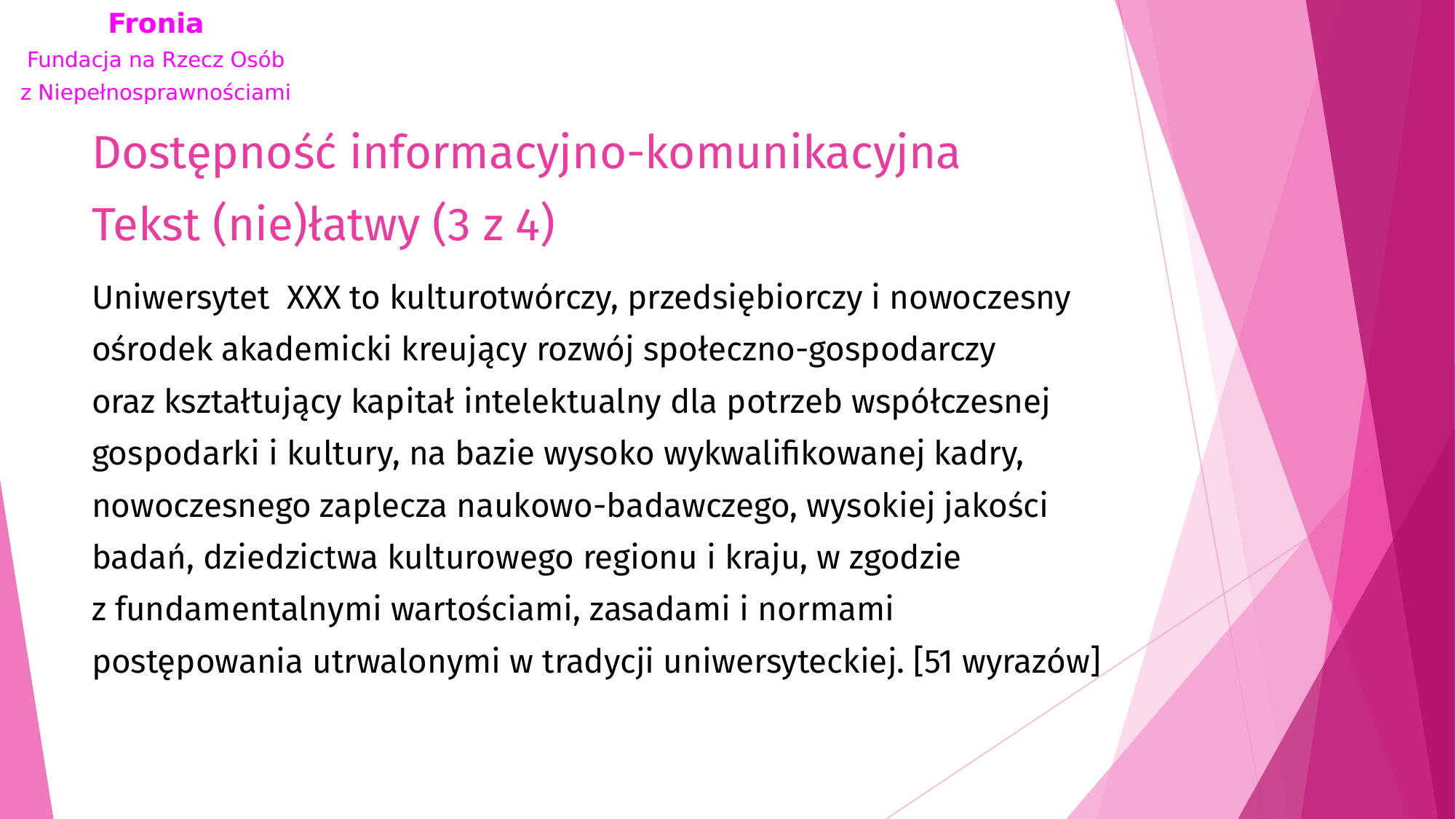

# Dostępność informacyjno-komunikacyjna Tekst (nie)łatwy (3 z 4)
Uniwersytet  XXX to kulturotwórczy, przedsiębiorczy i nowoczesny ośrodek akademicki kreujący rozwój społeczno-gospodarczy oraz kształtujący kapitał intelektualny dla potrzeb współczesnej gospodarki i kultury, na bazie wysoko wykwalifikowanej kadry, nowoczesnego zaplecza naukowo-badawczego, wysokiej jakości badań, dziedzictwa kulturowego regionu i kraju, w zgodzie z fundamentalnymi wartościami, zasadami i normami postępowania utrwalonymi w tradycji uniwersyteckiej. [51 wyrazów]